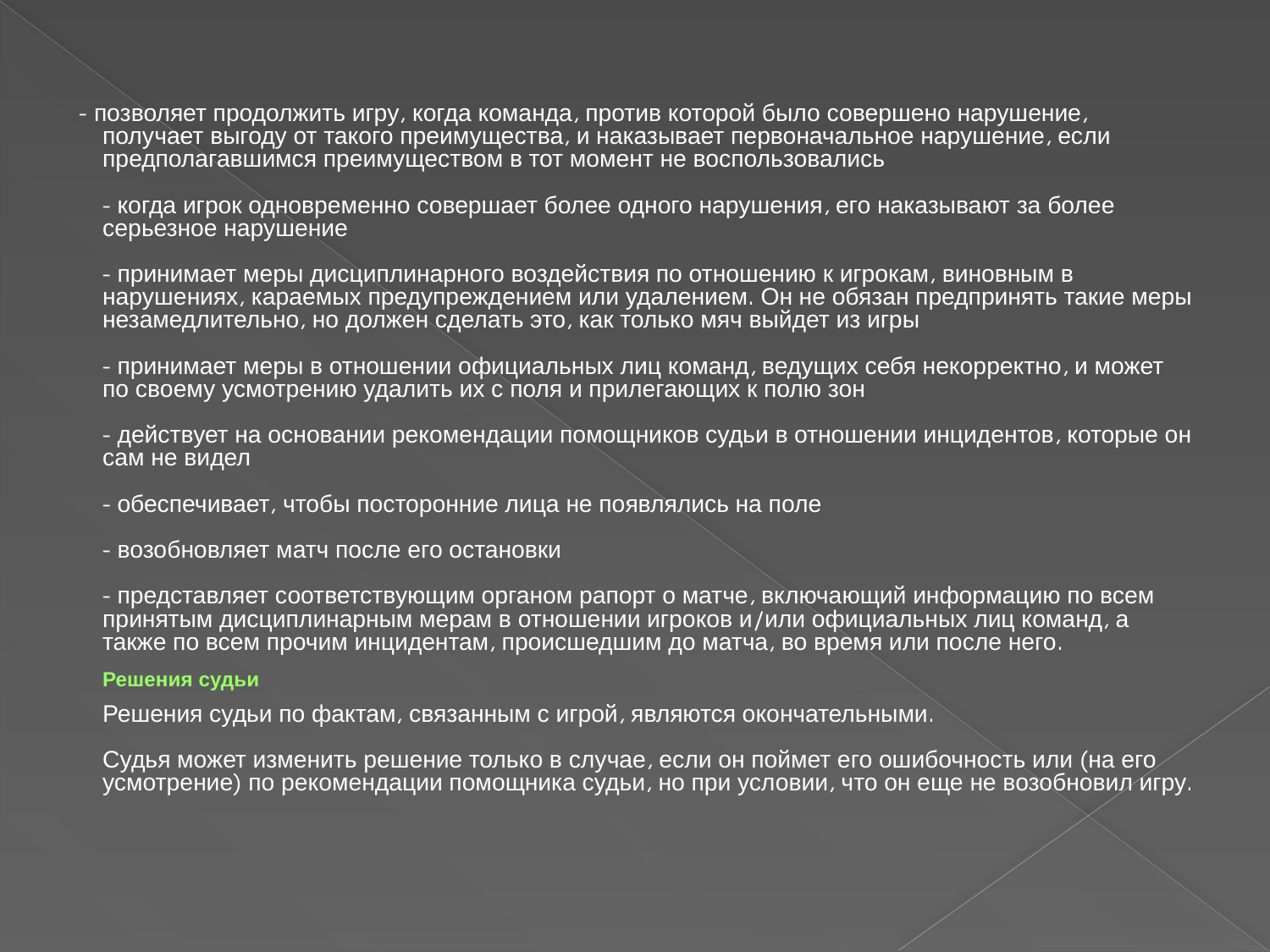

- позволяет продолжить игру, когда команда, против которой было совершено нарушение, получает выгоду от такого преимущества, и наказывает первоначальное нарушение, если предполагавшимся преимуществом в тот момент не воспользовались
- когда игрок одновременно совершает более одного нарушения, его наказывают за более серьезное нарушение
- принимает меры дисциплинарного воздействия по отношению к игрокам, виновным в нарушениях, караемых предупреждением или удалением. Он не обязан предпринять такие меры незамедлительно, но должен сделать это, как только мяч выйдет из игры
- принимает меры в отношении официальных лиц команд, ведущих себя некорректно, и может по своему усмотрению удалить их с поля и прилегающих к полю зон
- действует на основании рекомендации помощников судьи в отношении инцидентов, которые он сам не видел
- обеспечивает, чтобы посторонние лица не появлялись на поле
- возобновляет матч после его остановки
- представляет соответствующим органом рапорт о матче, включающий информацию по всем принятым дисциплинарным мерам в отношении игроков и/или официальных лиц команд, а также по всем прочим инцидентам, происшедшим до матча, во время или после него.
Решения судьи
Решения судьи по фактам, связанным с игрой, являются окончательными.
Судья может изменить решение только в случае, если он поймет его ошибочность или (на его усмотрение) по рекомендации помощника судьи, но при условии, что он еще не возобновил игру.